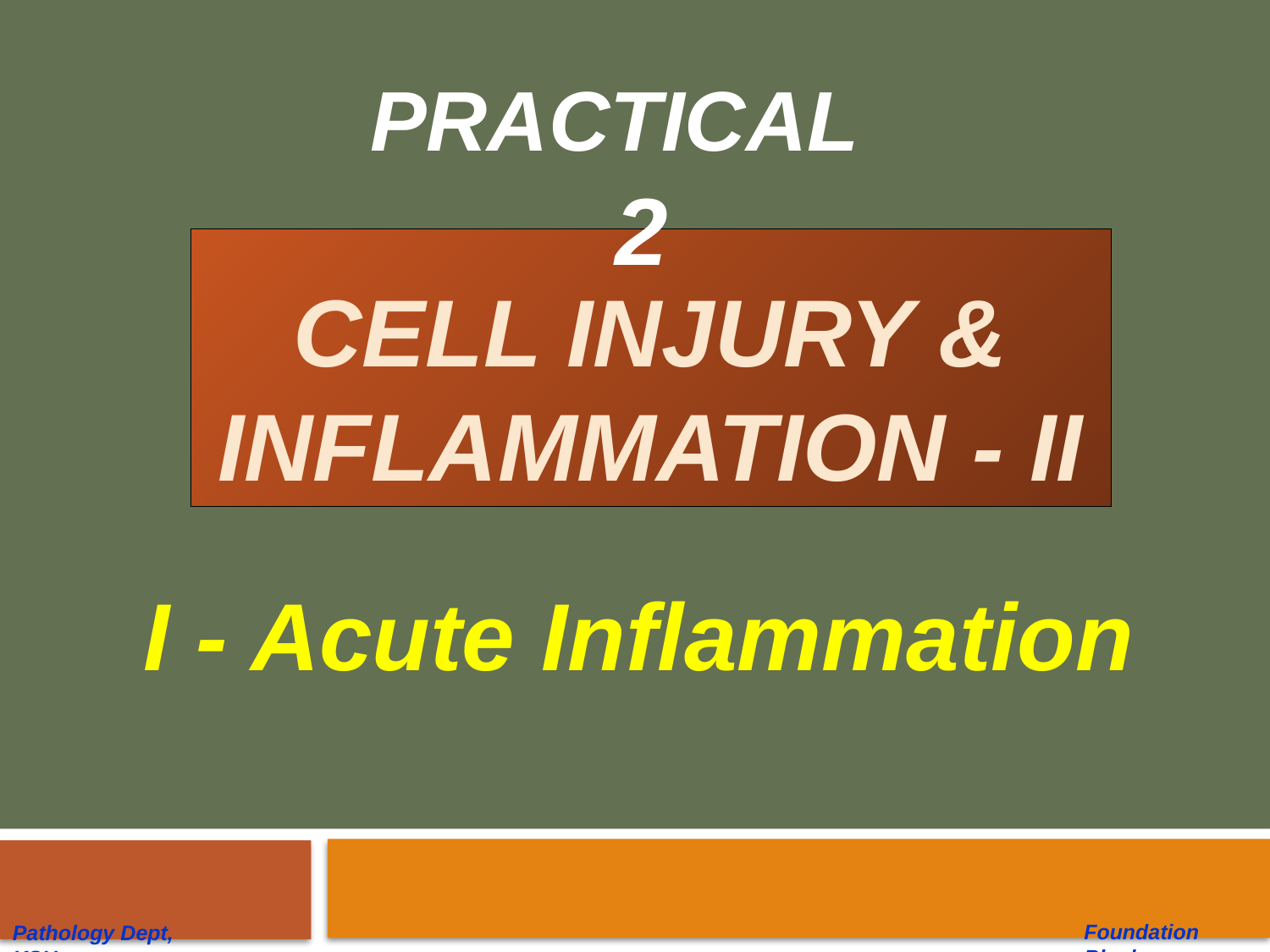

PRACTICAL   2
# CELL INJURY & Inflammation - II
 I - Acute Inflammation
Foundation Block
Pathology Dept, KSU